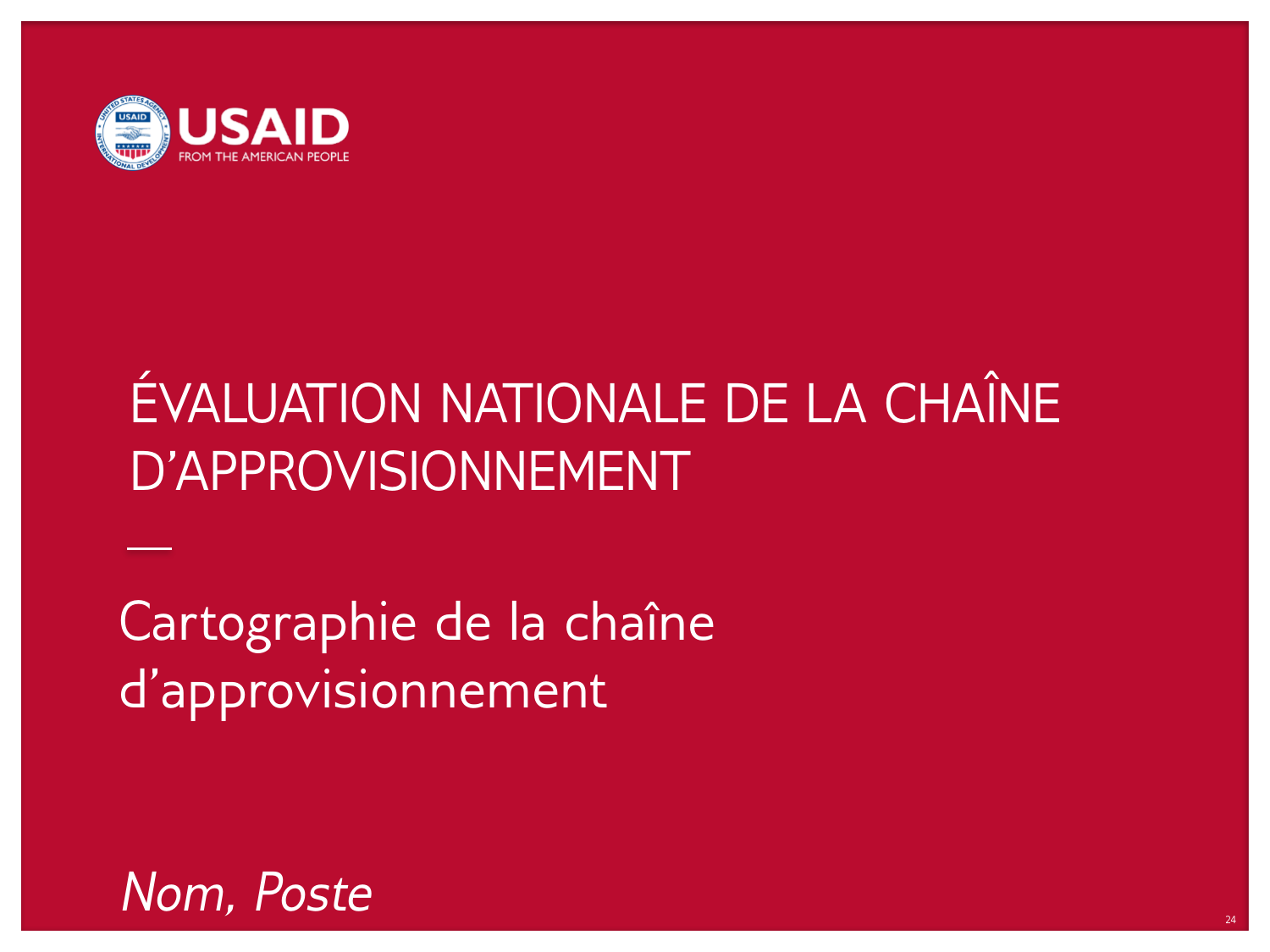

# Cartographie de la chaîne d’approvisionnement Nom, Poste
24